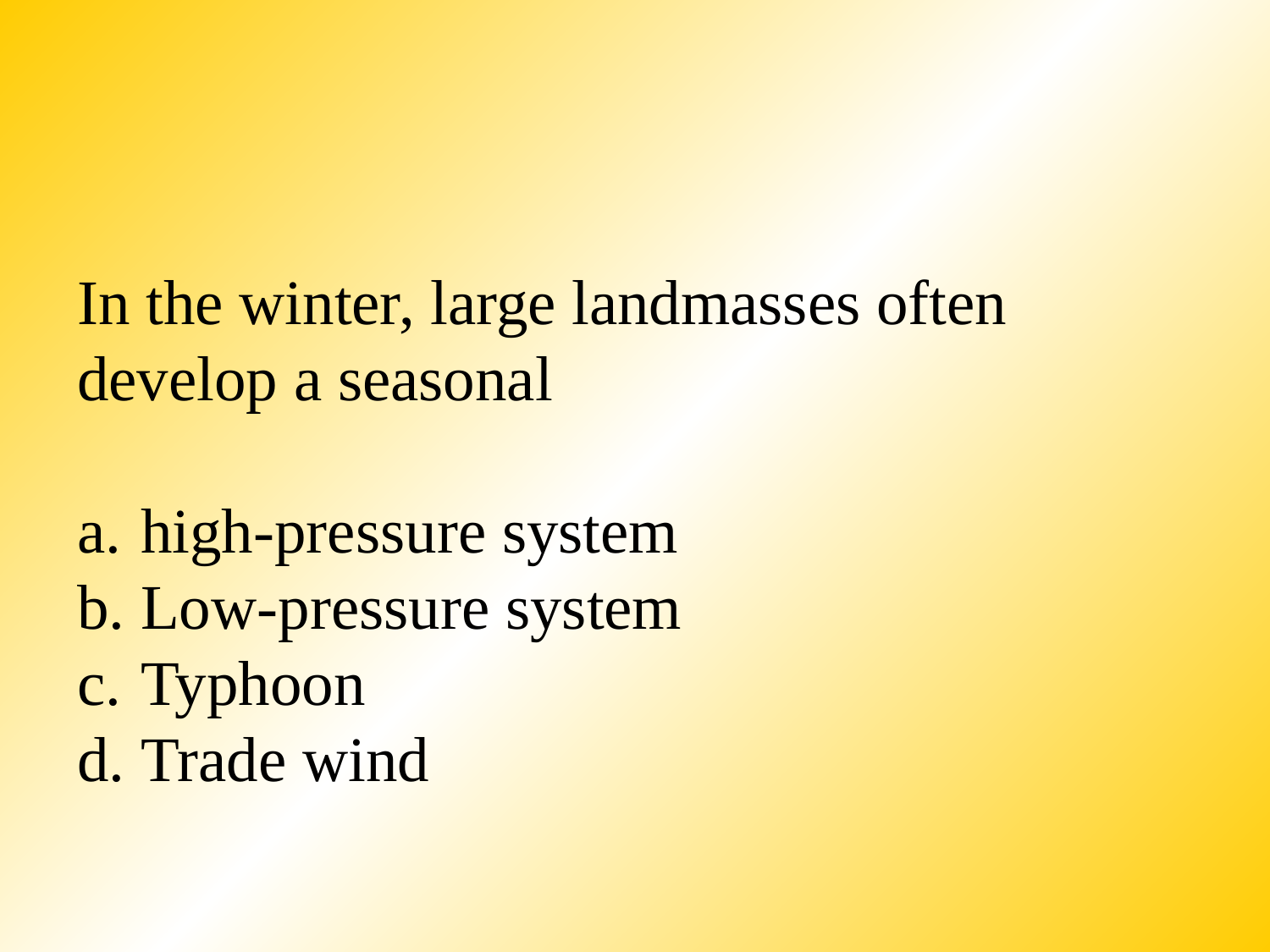

#
In the winter, large landmasses often develop a seasonal

high-pressure system
Low-pressure system
Typhoon
Trade wind